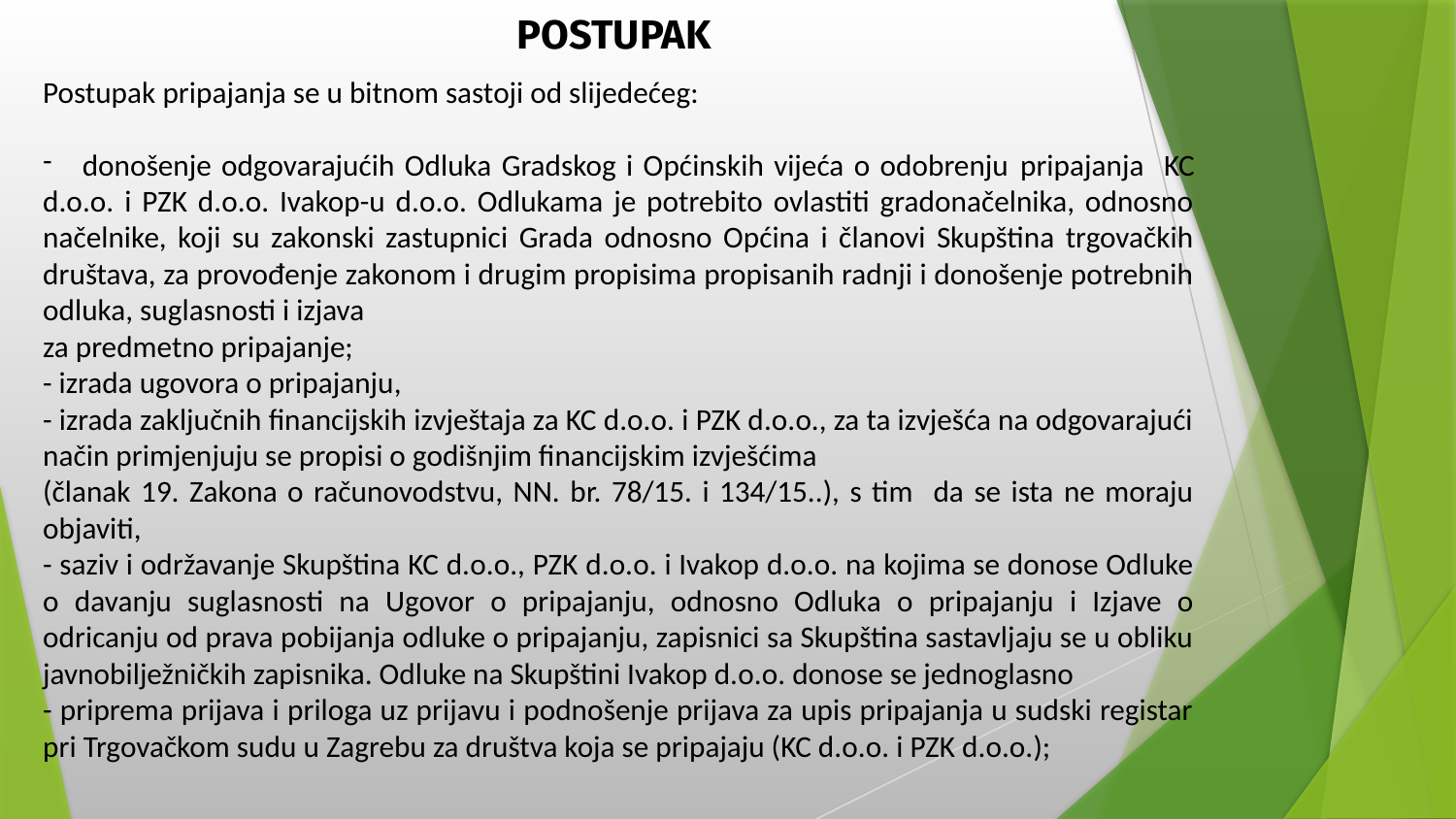

# POSTUPAK
Postupak pripajanja se u bitnom sastoji od slijedećeg:

   donošenje odgovarajućih Odluka Gradskog i Općinskih vijeća o odobrenju pripajanja  KC d.o.o. i PZK d.o.o. Ivakop-u d.o.o. Odlukama je potrebito ovlastiti gradonačelnika, odnosno načelnike, koji su zakonski zastupnici Grada odnosno Općina i članovi Skupština trgovačkih društava, za provođenje zakonom i drugim propisima propisanih radnji i donošenje potrebnih odluka, suglasnosti i izjava
za predmetno pripajanje;
- izrada ugovora o pripajanju,
- izrada zaključnih financijskih izvještaja za KC d.o.o. i PZK d.o.o., za ta izvješća na odgovarajući način primjenjuju se propisi o godišnjim financijskim izvješćima
(članak 19. Zakona o računovodstvu, NN. br. 78/15. i 134/15..), s tim  da se ista ne moraju objaviti,
- saziv i održavanje Skupština KC d.o.o., PZK d.o.o. i Ivakop d.o.o. na kojima se donose Odluke o davanju suglasnosti na Ugovor o pripajanju, odnosno Odluka o pripajanju i Izjave o odricanju od prava pobijanja odluke o pripajanju, zapisnici sa Skupština sastavljaju se u obliku javnobilježničkih zapisnika. Odluke na Skupštini Ivakop d.o.o. donose se jednoglasno
- priprema prijava i priloga uz prijavu i podnošenje prijava za upis pripajanja u sudski registar pri Trgovačkom sudu u Zagrebu za društva koja se pripajaju (KC d.o.o. i PZK d.o.o.);